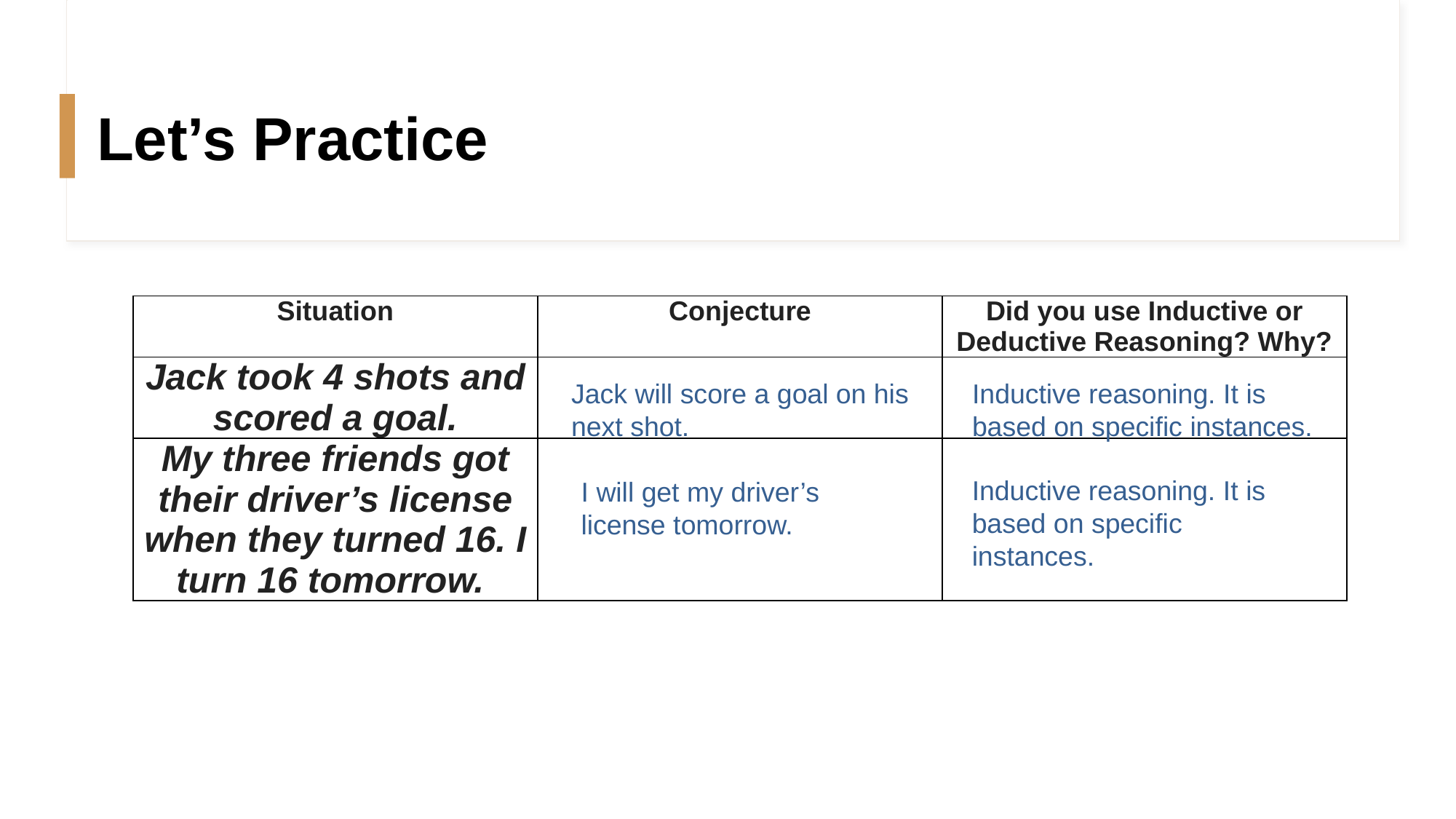

# Let’s Practice
| Situation | Conjecture | Did you use Inductive or Deductive Reasoning? Why? |
| --- | --- | --- |
| Jack took 4 shots and scored a goal. |  |  |
| My three friends got their driver’s license when they turned 16. I turn 16 tomorrow. |  |  |
Jack will score a goal on his next shot.
Inductive reasoning. It is based on specific instances.
Inductive reasoning. It is based on specific instances.
I will get my driver’s license tomorrow.